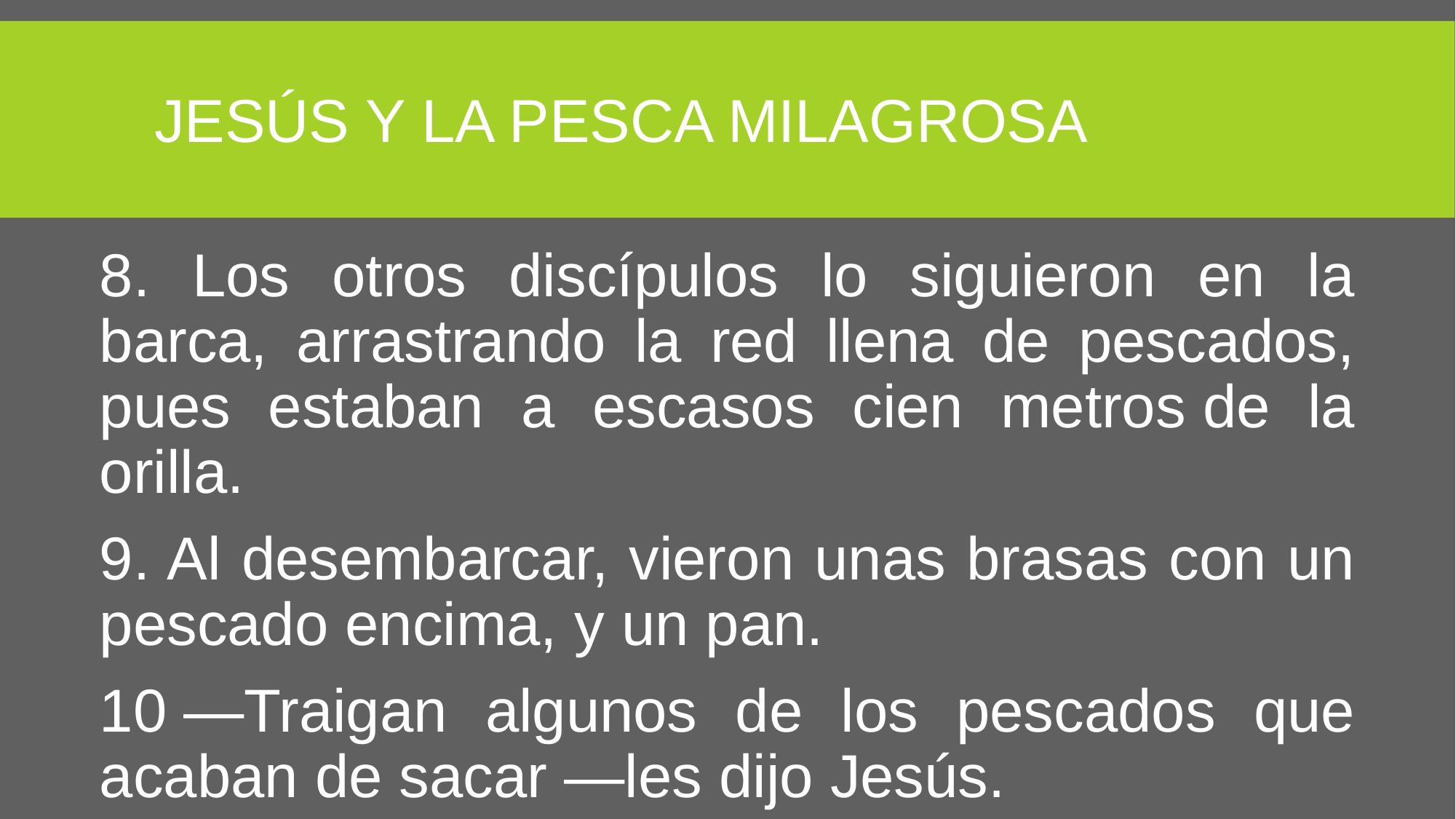

# Jesús y la pesca milagrosa
8. Los otros discípulos lo siguieron en la barca, arrastrando la red llena de pescados, pues estaban a escasos cien metros de la orilla.
9. Al desembarcar, vieron unas brasas con un pescado encima, y un pan.
10 —Traigan algunos de los pescados que acaban de sacar —les dijo Jesús.